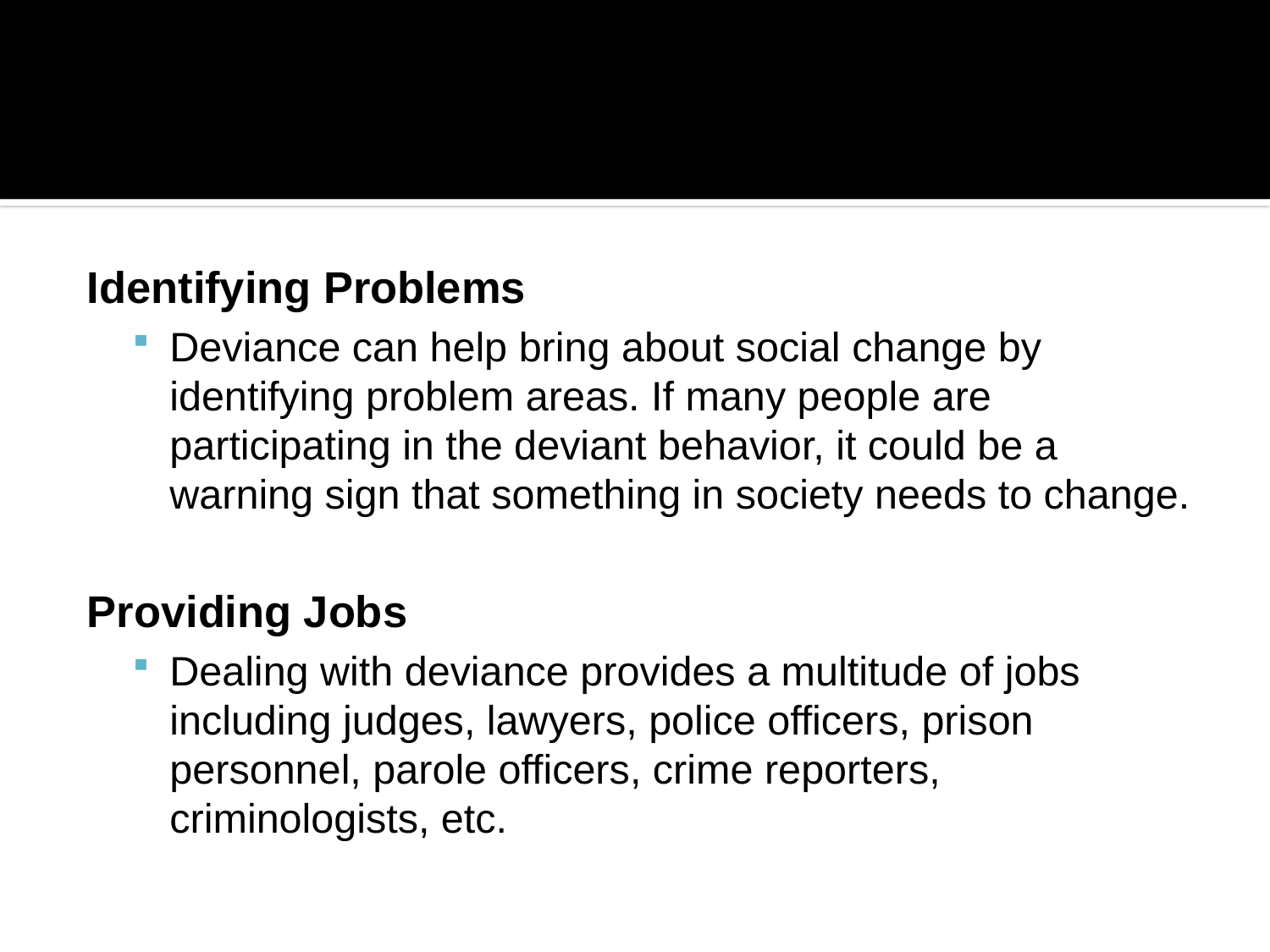

Identifying Problems
Deviance can help bring about social change by identifying problem areas. If many people are participating in the deviant behavior, it could be a warning sign that something in society needs to change.

Providing Jobs
Dealing with deviance provides a multitude of jobs including judges, lawyers, police officers, prison personnel, parole officers, crime reporters, criminologists, etc.